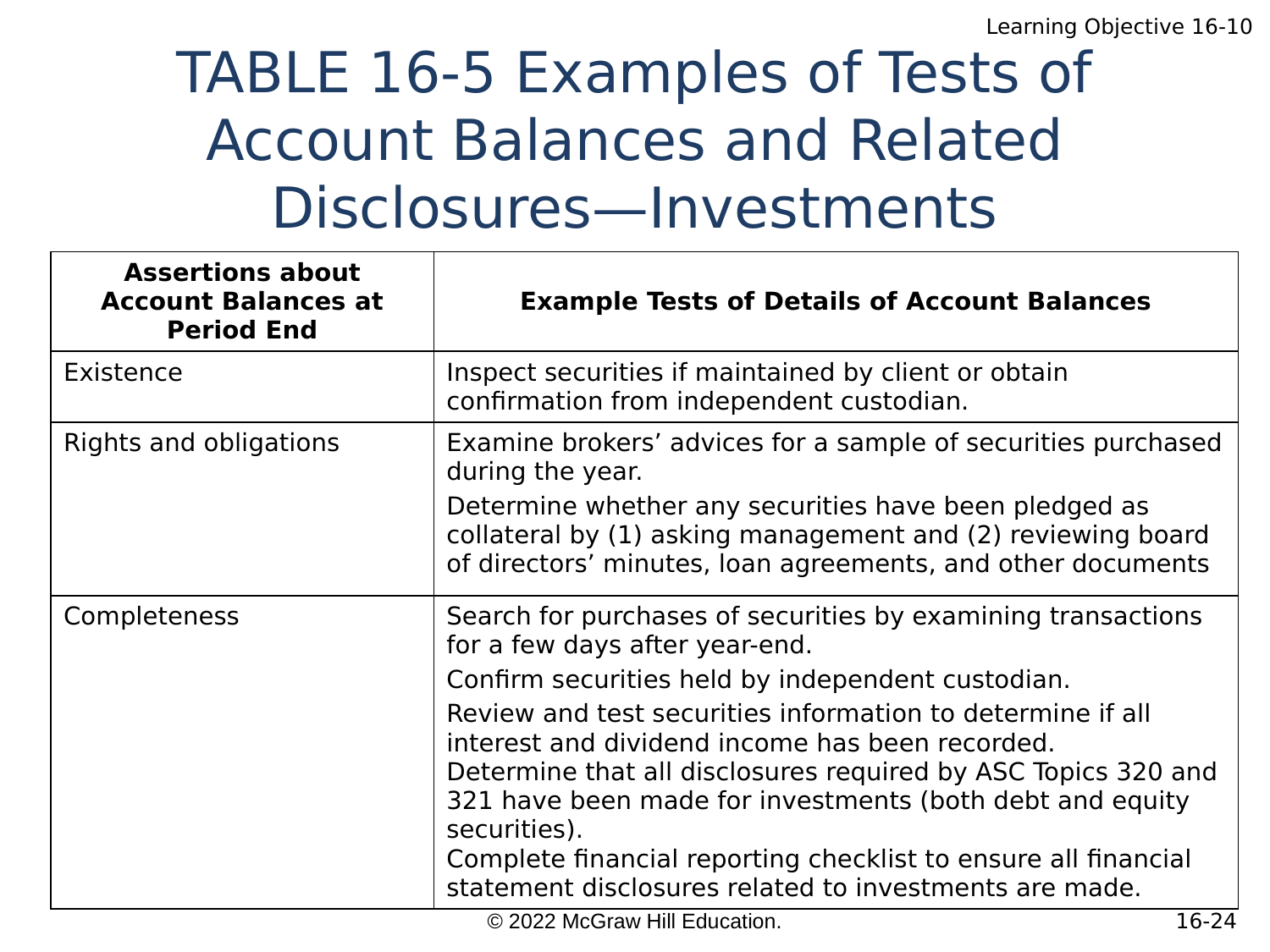

Learning Objective 16-10
# TABLE 16-5 Examples of Tests of Account Balances and Related Disclosures—Investments
| Assertions about Account Balances at Period End | Example Tests of Details of Account Balances |
| --- | --- |
| Existence | Inspect securities if maintained by client or obtain confirmation from independent custodian. |
| Rights and obligations | Examine brokers’ advices for a sample of securities purchased during the year. Determine whether any securities have been pledged as collateral by (1) asking management and (2) reviewing board of directors’ minutes, loan agreements, and other documents |
| Completeness | Search for purchases of securities by examining transactions for a few days after year-end. Confirm securities held by independent custodian. Review and test securities information to determine if all interest and dividend income has been recorded. Determine that all disclosures required by ASC Topics 320 and 321 have been made for investments (both debt and equity securities). Complete financial reporting checklist to ensure all financial statement disclosures related to investments are made. |